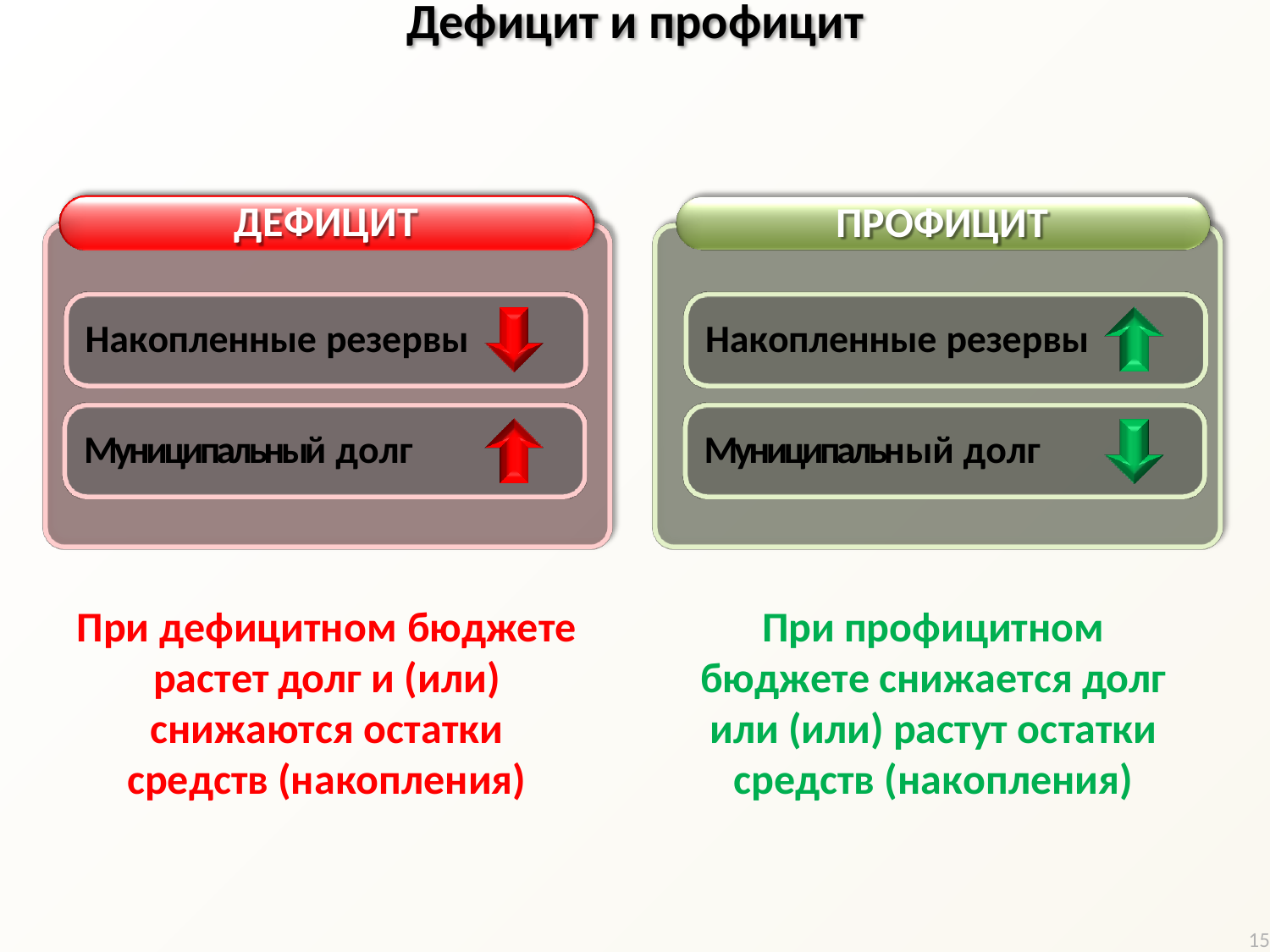

Дефицит и профицит

ДЕФИЦИТ
ПРОФИЦИТ

Накопленные резервы

Муниципальный долг
Накопленные резервы

Муниципальный долг

При дефицитном бюджете растет долг и (или) снижаются остатки средств (накопления)
При профицитном бюджете снижается долг или (или) растут остатки средств (накопления)
15